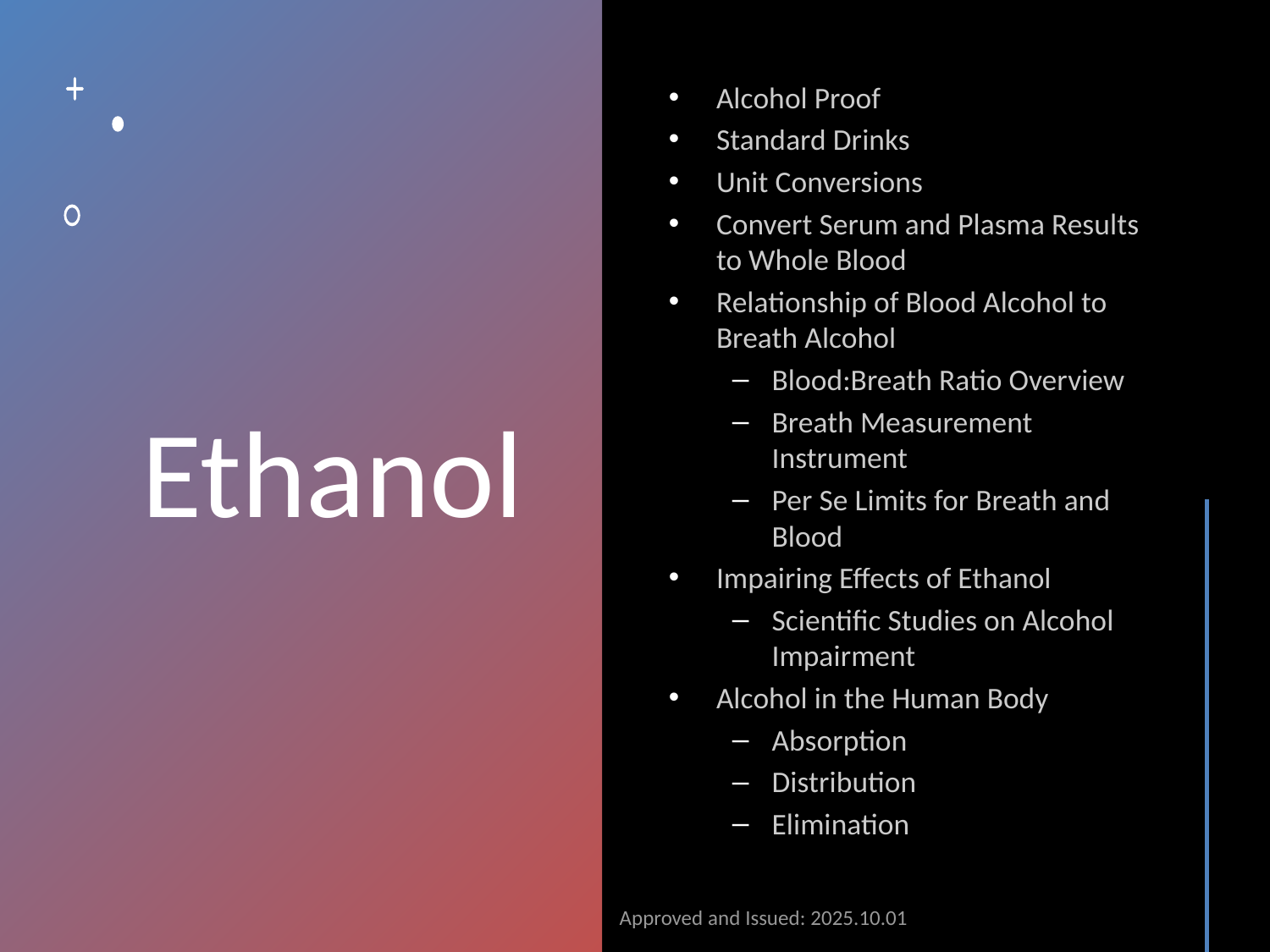

# Ethanol
Alcohol Proof
Standard Drinks
Unit Conversions
Convert Serum and Plasma Results to Whole Blood
Relationship of Blood Alcohol to Breath Alcohol
Blood:Breath Ratio Overview
Breath Measurement Instrument
Per Se Limits for Breath and Blood
Impairing Effects of Ethanol
Scientific Studies on Alcohol Impairment
Alcohol in the Human Body
Absorption
Distribution
Elimination

Approved and Issued: 2025.10.01